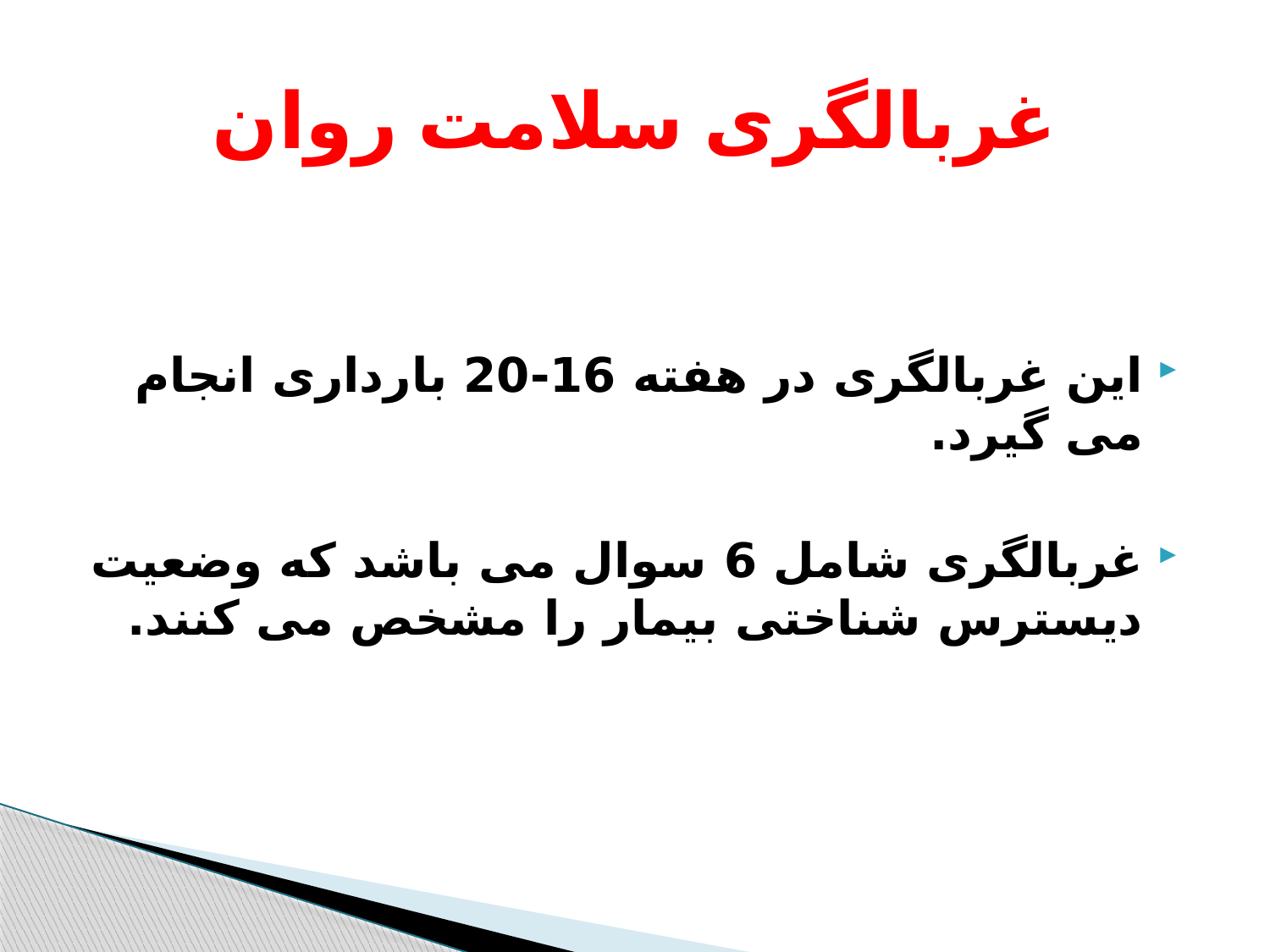

# غربالگری سلامت روان
این غربالگری در هفته 16-20 بارداری انجام می گیرد.

غربالگری شامل 6 سوال می باشد که وضعیت دیسترس شناختی بیمار را مشخص می کنند.